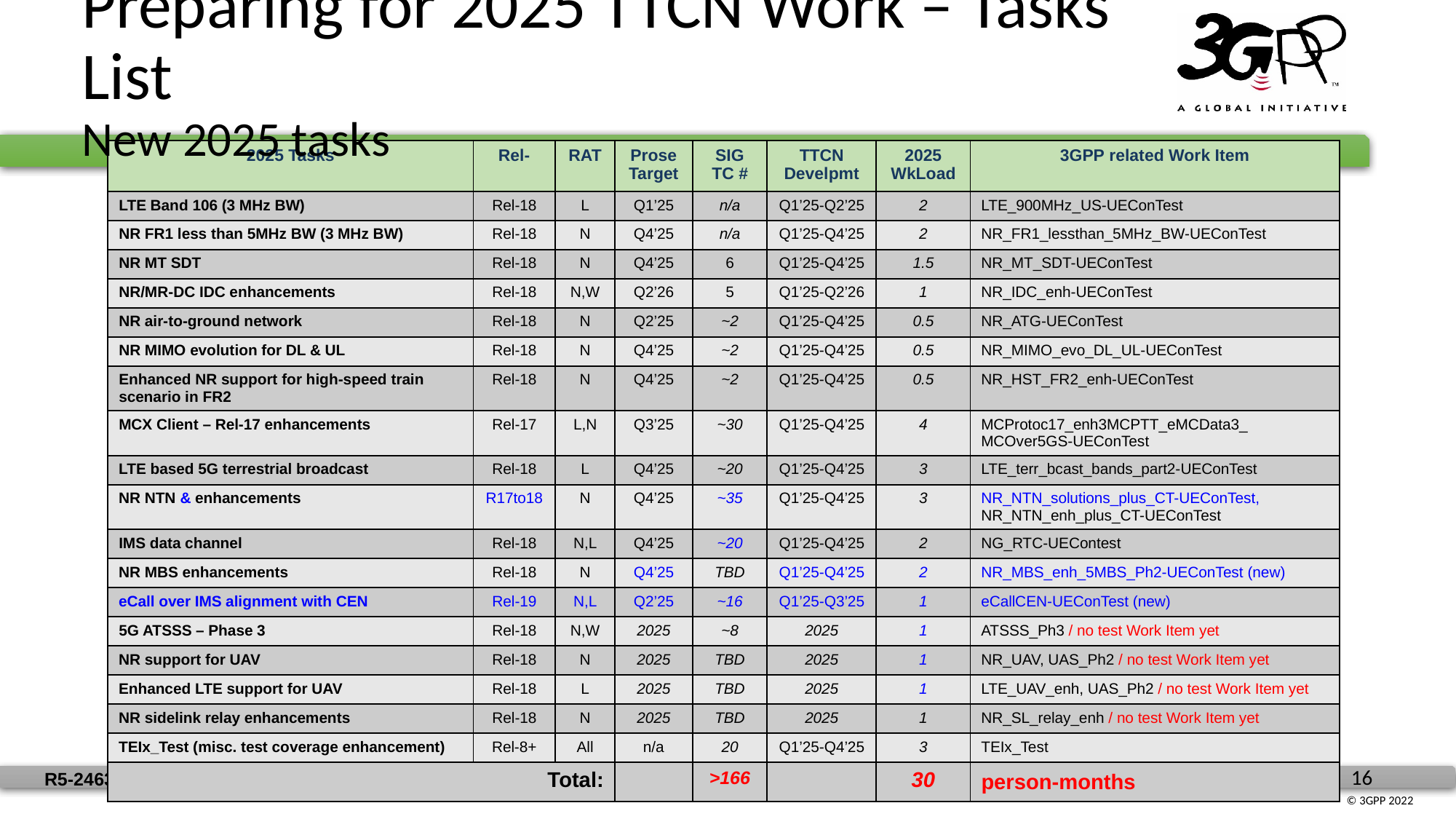

Preparing for 2025 TTCN Work – Tasks List
New 2025 tasks
| 2025 Tasks | Rel- | RAT | Prose Target | SIG TC # | TTCN Develpmt | 2025 WkLoad | 3GPP related Work Item |
| --- | --- | --- | --- | --- | --- | --- | --- |
| LTE Band 106 (3 MHz BW) | Rel-18 | L | Q1’25 | n/a | Q1’25-Q2’25 | 2 | LTE\_900MHz\_US-UEConTest |
| NR FR1 less than 5MHz BW (3 MHz BW) | Rel-18 | N | Q4’25 | n/a | Q1’25-Q4’25 | 2 | NR\_FR1\_lessthan\_5MHz\_BW-UEConTest |
| NR MT SDT | Rel-18 | N | Q4’25 | 6 | Q1’25-Q4’25 | 1.5 | NR\_MT\_SDT-UEConTest |
| NR/MR-DC IDC enhancements | Rel-18 | N,W | Q2’26 | 5 | Q1’25-Q2’26 | 1 | NR\_IDC\_enh-UEConTest |
| NR air-to-ground network | Rel-18 | N | Q2’25 | ~2 | Q1’25-Q4’25 | 0.5 | NR\_ATG-UEConTest |
| NR MIMO evolution for DL & UL | Rel-18 | N | Q4’25 | ~2 | Q1’25-Q4’25 | 0.5 | NR\_MIMO\_evo\_DL\_UL-UEConTest |
| Enhanced NR support for high-speed train scenario in FR2 | Rel-18 | N | Q4’25 | ~2 | Q1’25-Q4’25 | 0.5 | NR\_HST\_FR2\_enh-UEConTest |
| MCX Client – Rel-17 enhancements | Rel-17 | L,N | Q3’25 | ~30 | Q1’25-Q4’25 | 4 | MCProtoc17\_enh3MCPTT\_eMCData3\_ MCOver5GS-UEConTest |
| LTE based 5G terrestrial broadcast | Rel-18 | L | Q4’25 | ~20 | Q1’25-Q4’25 | 3 | LTE\_terr\_bcast\_bands\_part2-UEConTest |
| NR NTN & enhancements | R17to18 | N | Q4’25 | ~35 | Q1’25-Q4’25 | 3 | NR\_NTN\_solutions\_plus\_CT-UEConTest, NR\_NTN\_enh\_plus\_CT-UEConTest |
| IMS data channel | Rel-18 | N,L | Q4’25 | ~20 | Q1’25-Q4’25 | 2 | NG\_RTC-UEContest |
| NR MBS enhancements | Rel-18 | N | Q4’25 | TBD | Q1’25-Q4’25 | 2 | NR\_MBS\_enh\_5MBS\_Ph2-UEConTest (new) |
| eCall over IMS alignment with CEN | Rel-19 | N,L | Q2’25 | ~16 | Q1’25-Q3’25 | 1 | eCallCEN-UEConTest (new) |
| 5G ATSSS – Phase 3 | Rel-18 | N,W | 2025 | ~8 | 2025 | 1 | ATSSS\_Ph3 / no test Work Item yet |
| NR support for UAV | Rel-18 | N | 2025 | TBD | 2025 | 1 | NR\_UAV, UAS\_Ph2 / no test Work Item yet |
| Enhanced LTE support for UAV | Rel-18 | L | 2025 | TBD | 2025 | 1 | LTE\_UAV\_enh, UAS\_Ph2 / no test Work Item yet |
| NR sidelink relay enhancements | Rel-18 | N | 2025 | TBD | 2025 | 1 | NR\_SL\_relay\_enh / no test Work Item yet |
| TEIx\_Test (misc. test coverage enhancement) | Rel-8+ | All | n/a | 20 | Q1’25-Q4’25 | 3 | TEIx\_Test |
| Total: |  |  |  | >166 |  | 30 | person-months |